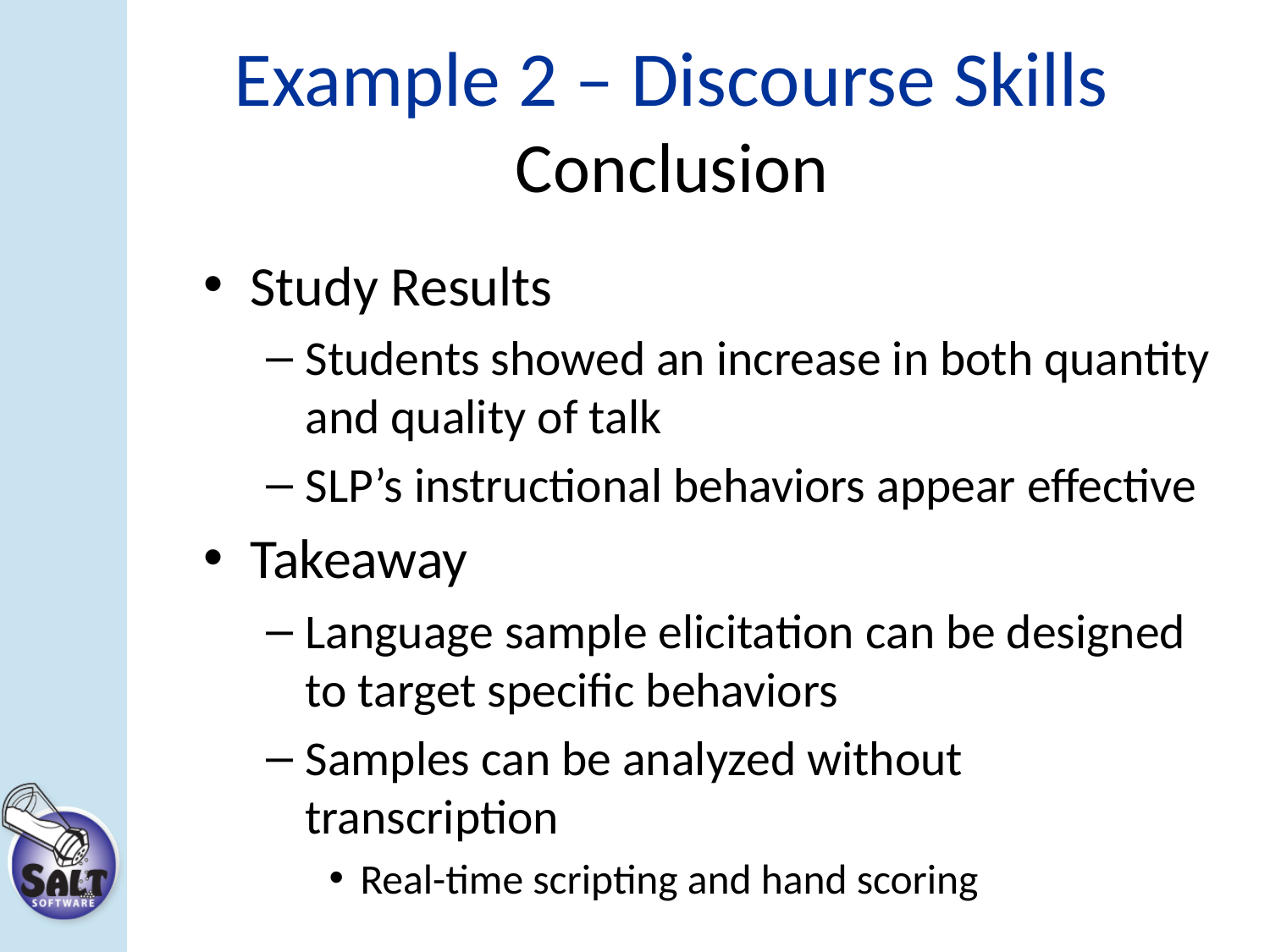

# Example 2 – Discourse Skills Conclusion
Study Results
Students showed an increase in both quantity and quality of talk
SLP’s instructional behaviors appear effective
Takeaway
Language sample elicitation can be designed to target specific behaviors
Samples can be analyzed without transcription
Real-time scripting and hand scoring